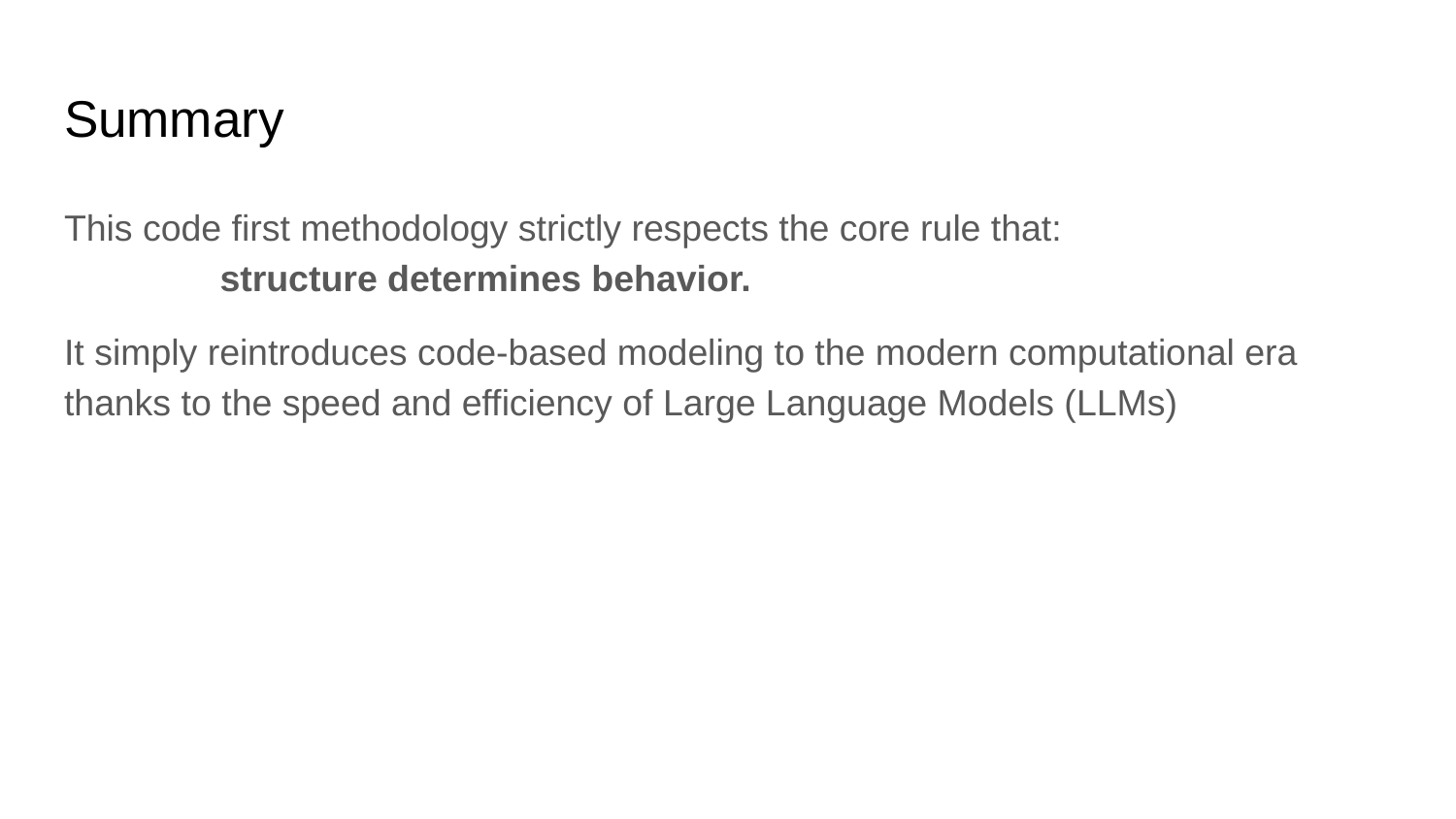

# Summary
This code first methodology strictly respects the core rule that:
	 structure determines behavior.
It simply reintroduces code-based modeling to the modern computational era thanks to the speed and efficiency of Large Language Models (LLMs)